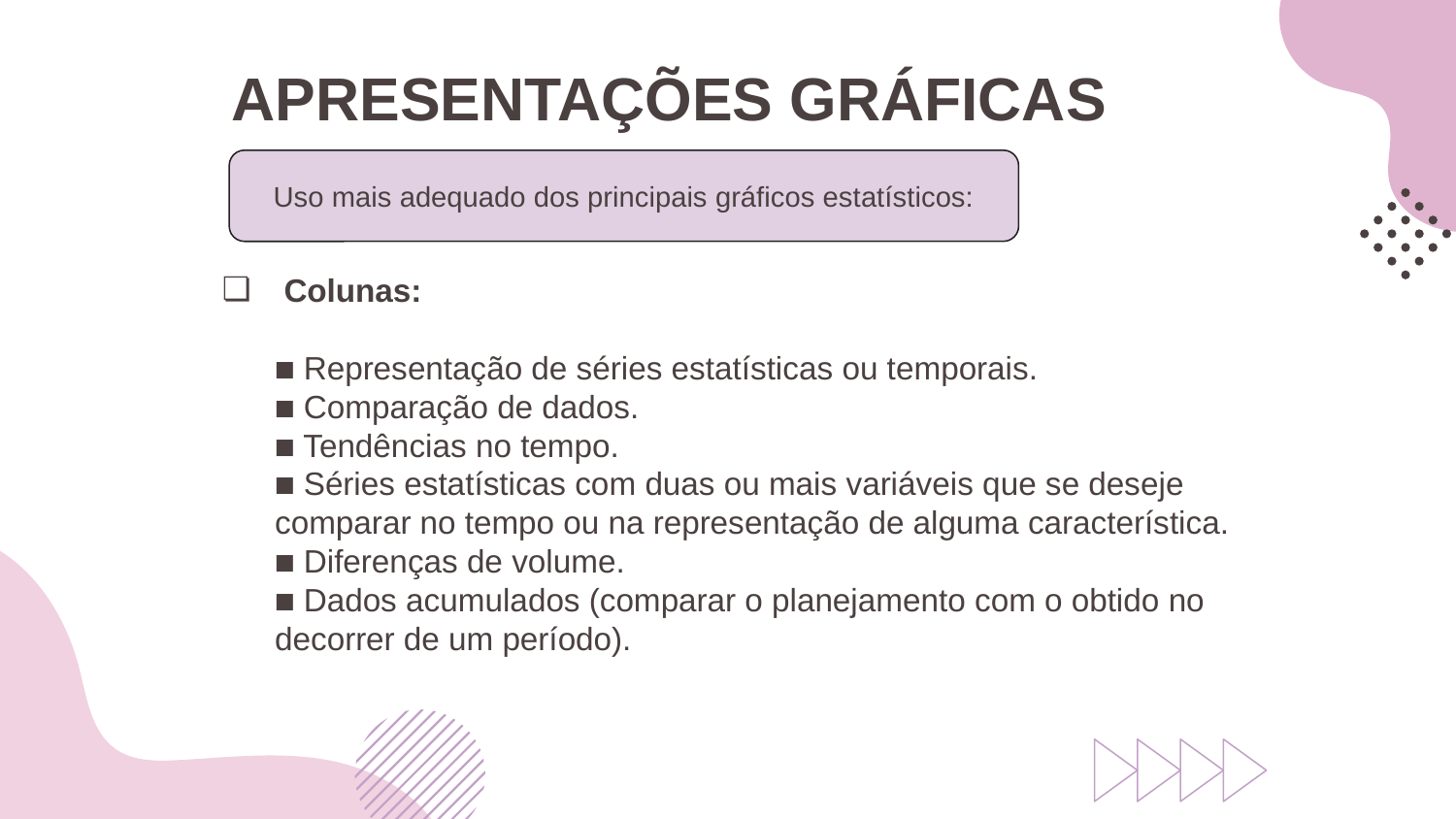

# APRESENTAÇÕES GRÁFICAS

Uso mais adequado dos principais gráficos estatísticos:
 Colunas:
◼ Representação de séries estatísticas ou temporais.
◼ Comparação de dados.
◼ Tendências no tempo.
◼ Séries estatísticas com duas ou mais variáveis que se deseje comparar no tempo ou na representação de alguma característica.
◼ Diferenças de volume.
◼ Dados acumulados (comparar o planejamento com o obtido no decorrer de um período).